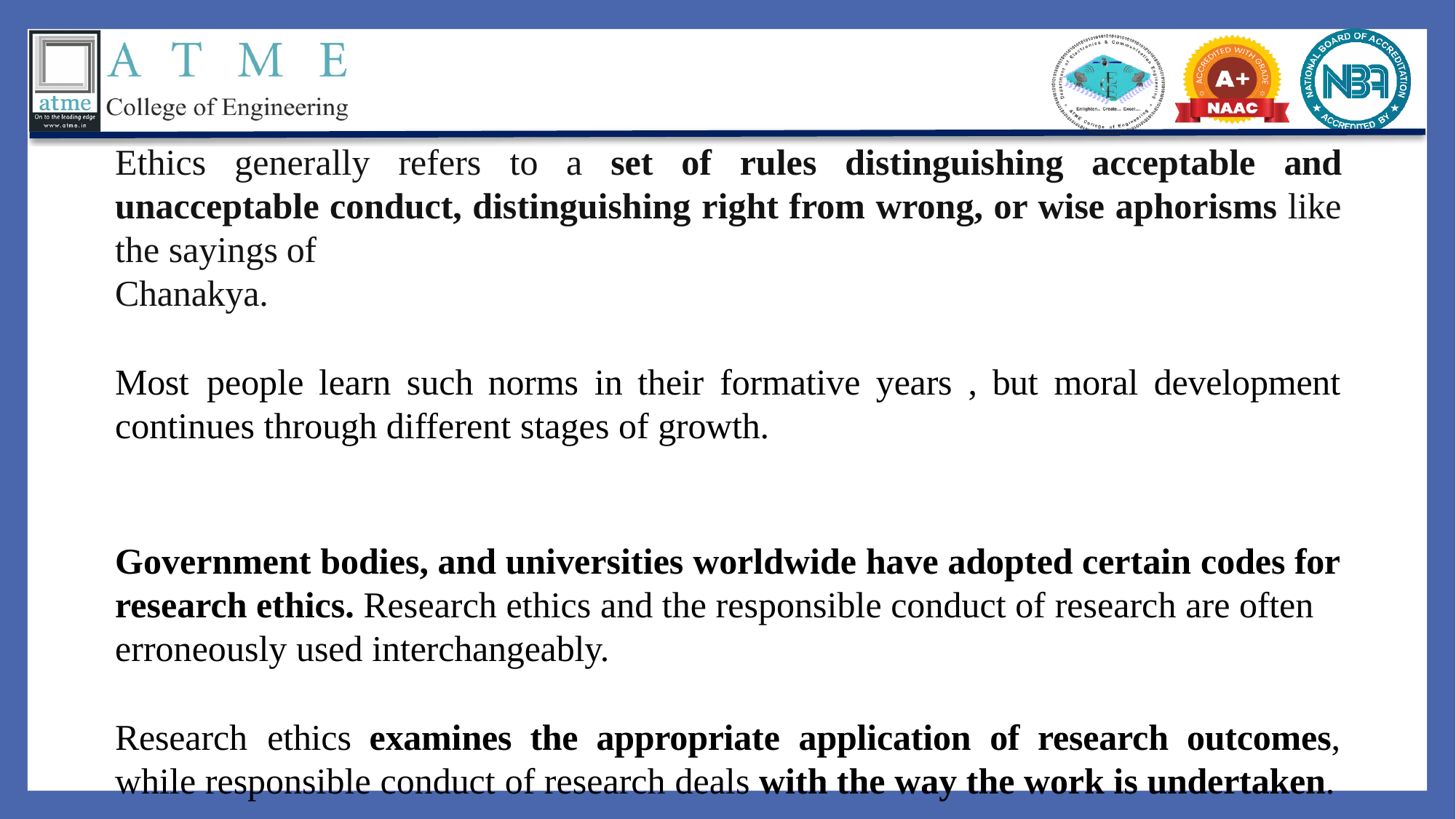

Ethics  generally  refers  to  a  set  of  rules  distinguishing  acceptable  and unacceptable conduct, distinguishing right from wrong, or wise aphorisms like the sayings of
Chanakya.

Most	people learn	such norms	in their	formative	years	, but	moral	development continues through different stages of growth.

Government bodies, and universities worldwide have adopted certain codes for research ethics. Research ethics and the responsible conduct of research are often erroneously used interchangeably.

Research	ethics	examines	the	appropriate	application	of	research	outcomes,
while responsible conduct of research deals with the way the work is undertaken.